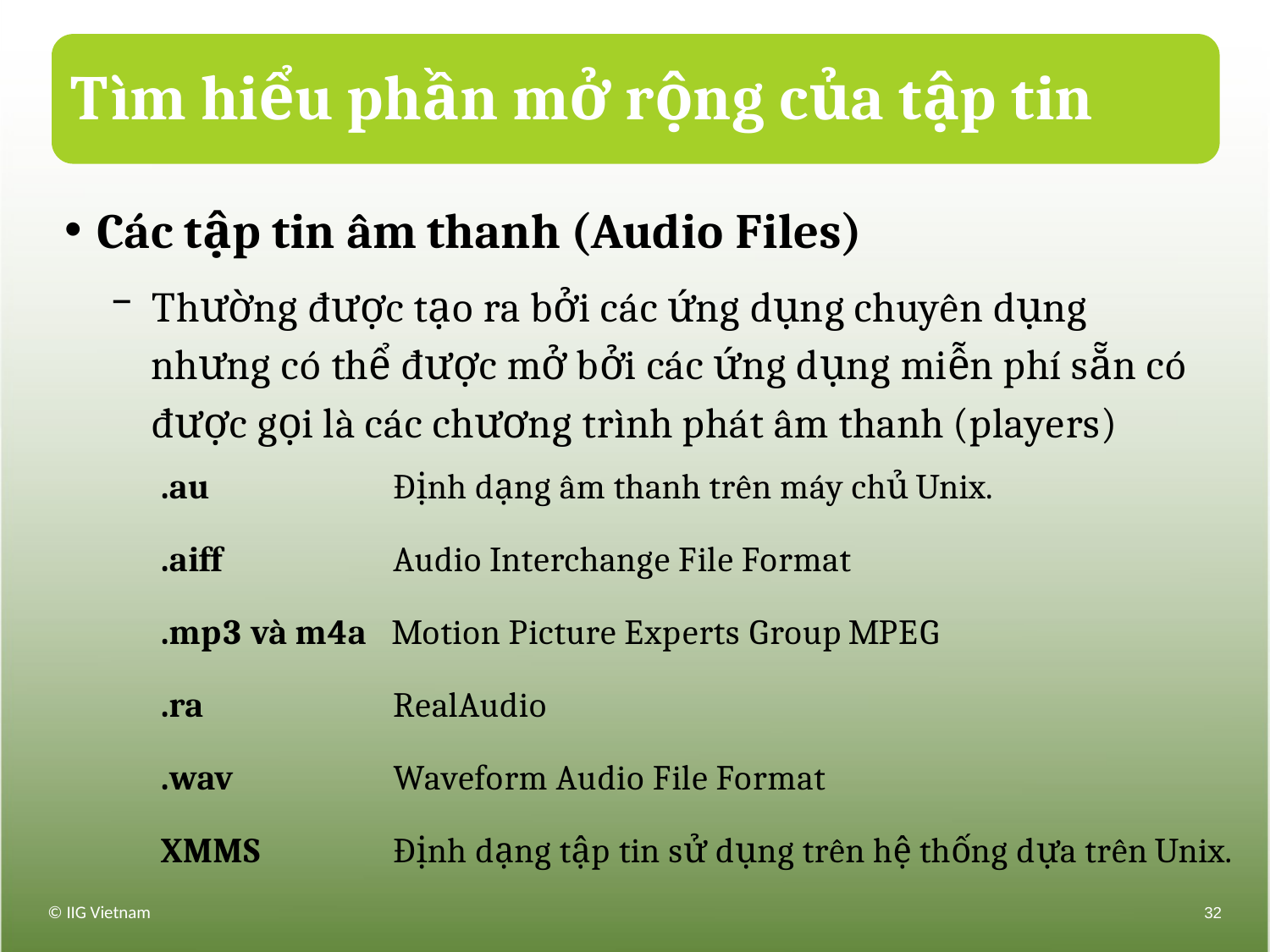

# Tìm hiểu phần mở rộng của tập tin
Các tập tin âm thanh (Audio Files)
Thường được tạo ra bởi các ứng dụng chuyên dụng nhưng có thể được mở bởi các ứng dụng miễn phí sẵn có được gọi là các chương trình phát âm thanh (players)
| .au | Định dạng âm thanh trên máy chủ Unix. |
| --- | --- |
| .aiff | Audio Interchange File Format |
| .mp3 và m4a | Motion Picture Experts Group MPEG |
| .ra | RealAudio |
| .wav | Waveform Audio File Format |
| XMMS | Định dạng tập tin sử dụng trên hệ thống dựa trên Unix. |
© IIG Vietnam
32